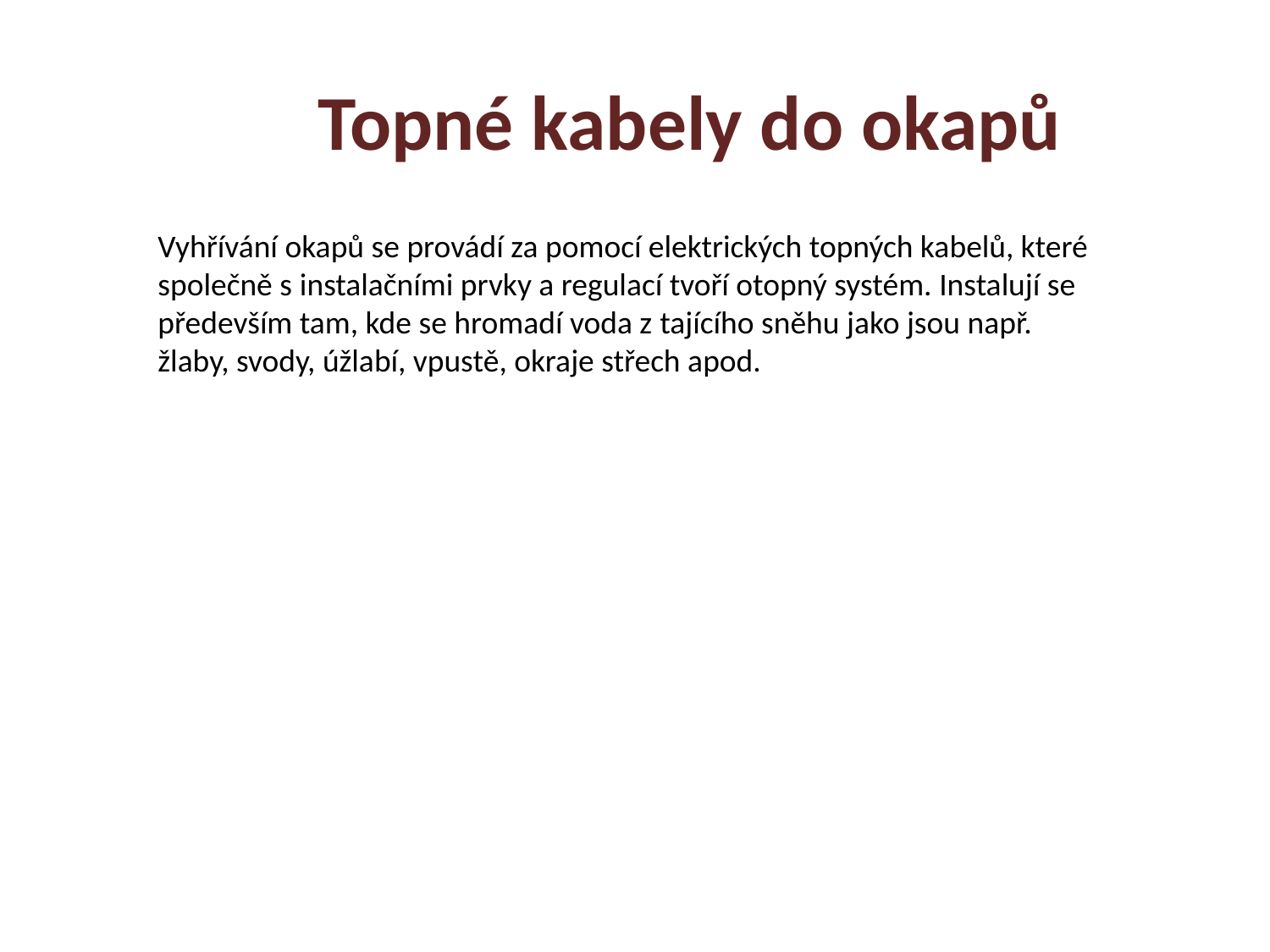

Topné kabely do okapů

Vyhřívání okapů se provádí za pomocí elektrických topných kabelů, které společně s instalačními prvky a regulací tvoří otopný systém. Instalují se především tam, kde se hromadí voda z tajícího sněhu jako jsou např. žlaby, svody, úžlabí, vpustě, okraje střech apod.